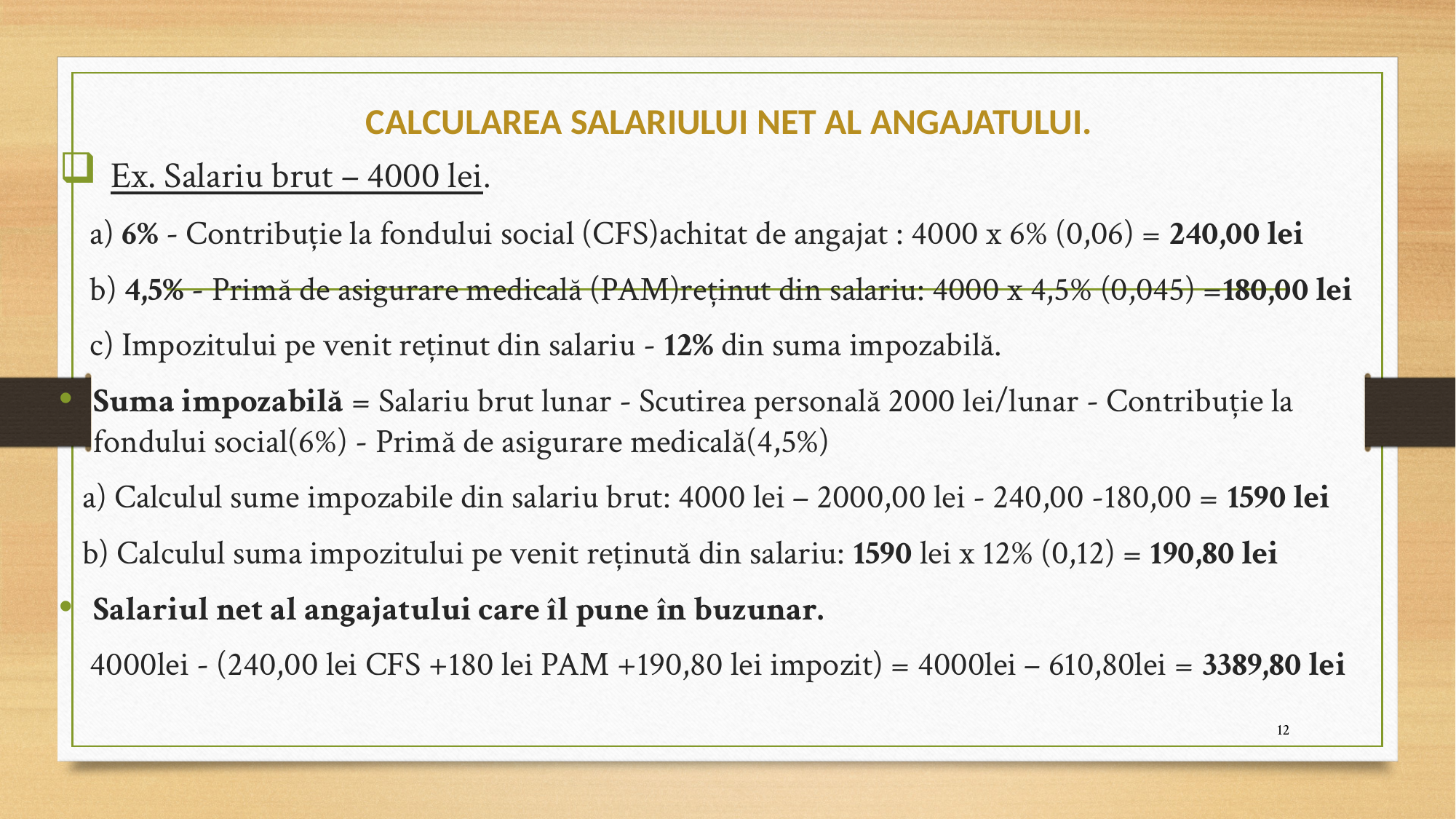

# CALCULAREA SALARIULUI NET AL ANGAJATULUI.
  Ex. Salariu brut – 4000 lei.
    a) 6% - Contribuție la fondului social (CFS)achitat de angajat : 4000 x 6% (0,06) = 240,00 lei
    b) 4,5% - Primă de asigurare medicală (PAM)reținut din salariu: 4000 x 4,5% (0,045) =180,00 lei
    c) Impozitului pe venit reţinut din salariu - 12% din suma impozabilă.
Suma impozabilă = Salariu brut lunar - Scutirea personală 2000 lei/lunar - Contribuție la fondului social(6%) - Primă de asigurare medicală(4,5%)
   a) Calculul sume impozabile din salariu brut: 4000 lei – 2000,00 lei - 240,00 -180,00 = 1590 lei
   b) Calculul suma impozitului pe venit reţinută din salariu: 1590 lei x 12% (0,12) = 190,80 lei
Salariul net al angajatului care îl pune în buzunar.
    4000lei - (240,00 lei CFS +180 lei PAM +190,80 lei impozit) = 4000lei – 610,80lei = 3389,80 lei

12